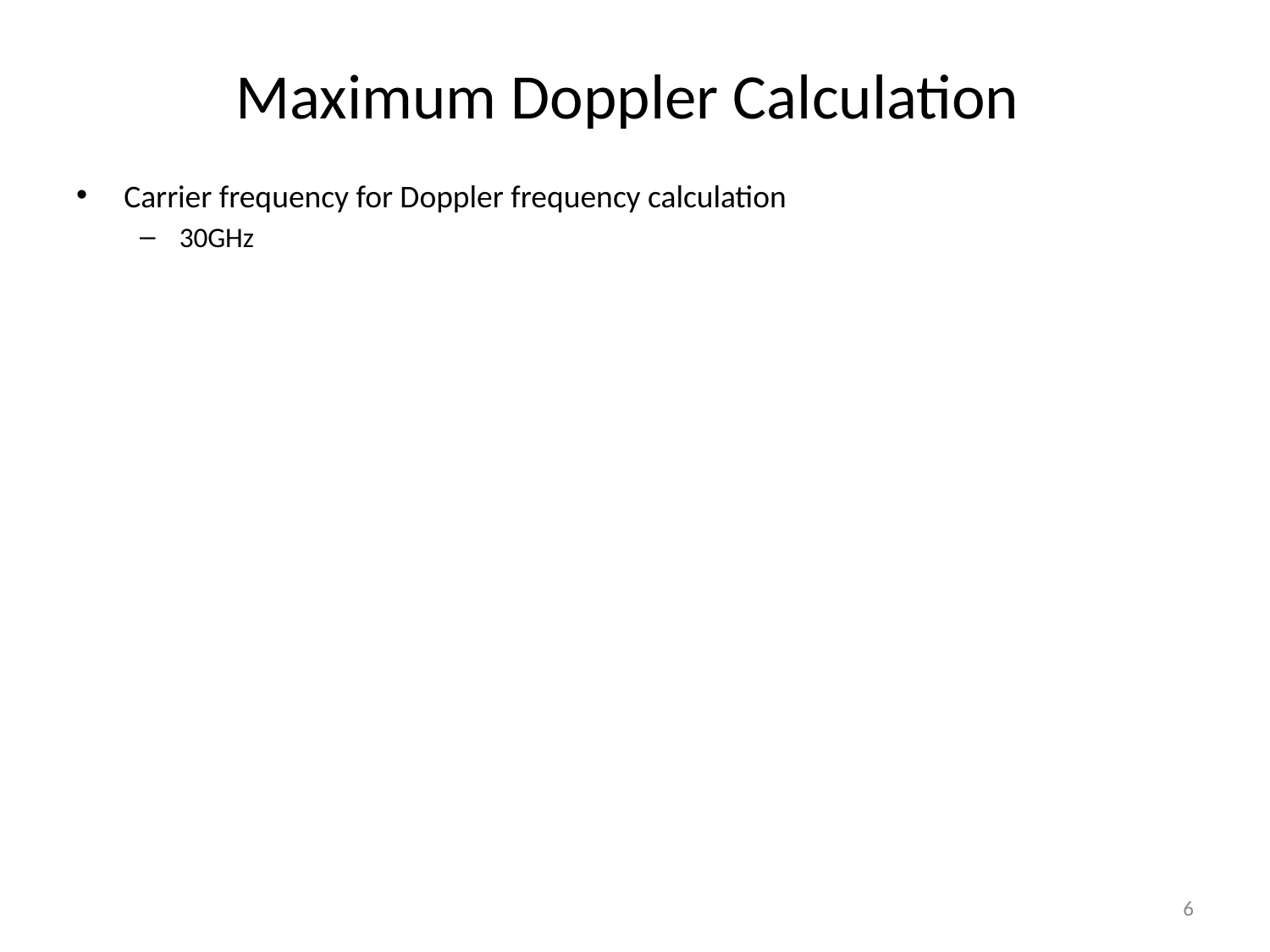

# Maximum Doppler Calculation
Carrier frequency for Doppler frequency calculation
30GHz
6